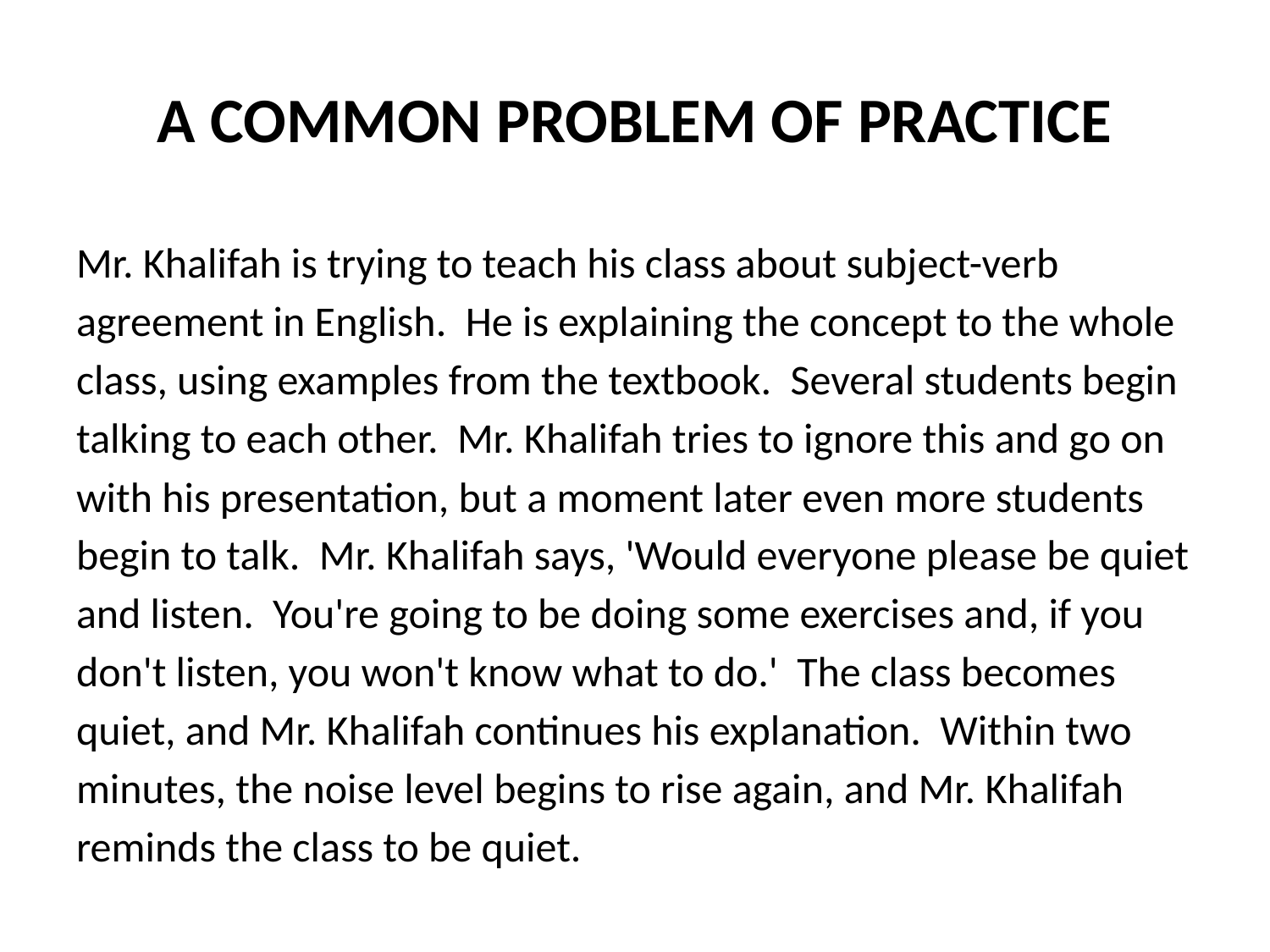

# A COMMON PROBLEM OF PRACTICE
Mr. Khalifah is trying to teach his class about subject-verb agreement in English.  He is explaining the concept to the whole class, using examples from the textbook.  Several students begin talking to each other.  Mr. Khalifah tries to ignore this and go on with his presentation, but a moment later even more students begin to talk.  Mr. Khalifah says, 'Would everyone please be quiet and listen.  You're going to be doing some exercises and, if you don't listen, you won't know what to do.'  The class becomes quiet, and Mr. Khalifah continues his explanation.  Within two minutes, the noise level begins to rise again, and Mr. Khalifah reminds the class to be quiet.